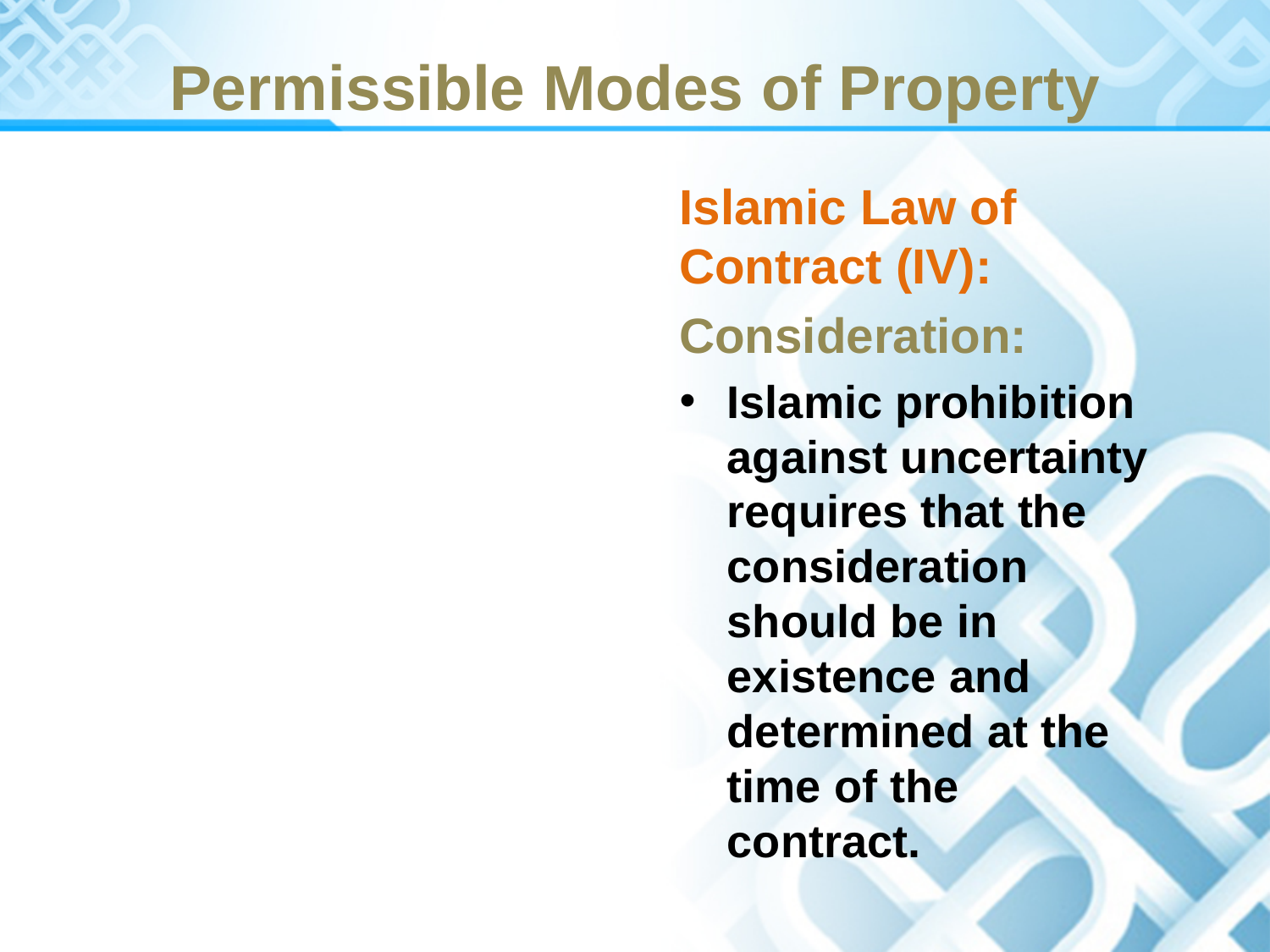

Permissible Modes of Property
Islamic Law of Contract (IV):
Consideration:
Islamic prohibition against uncertainty requires that the consideration should be in existence and determined at the time of the contract.